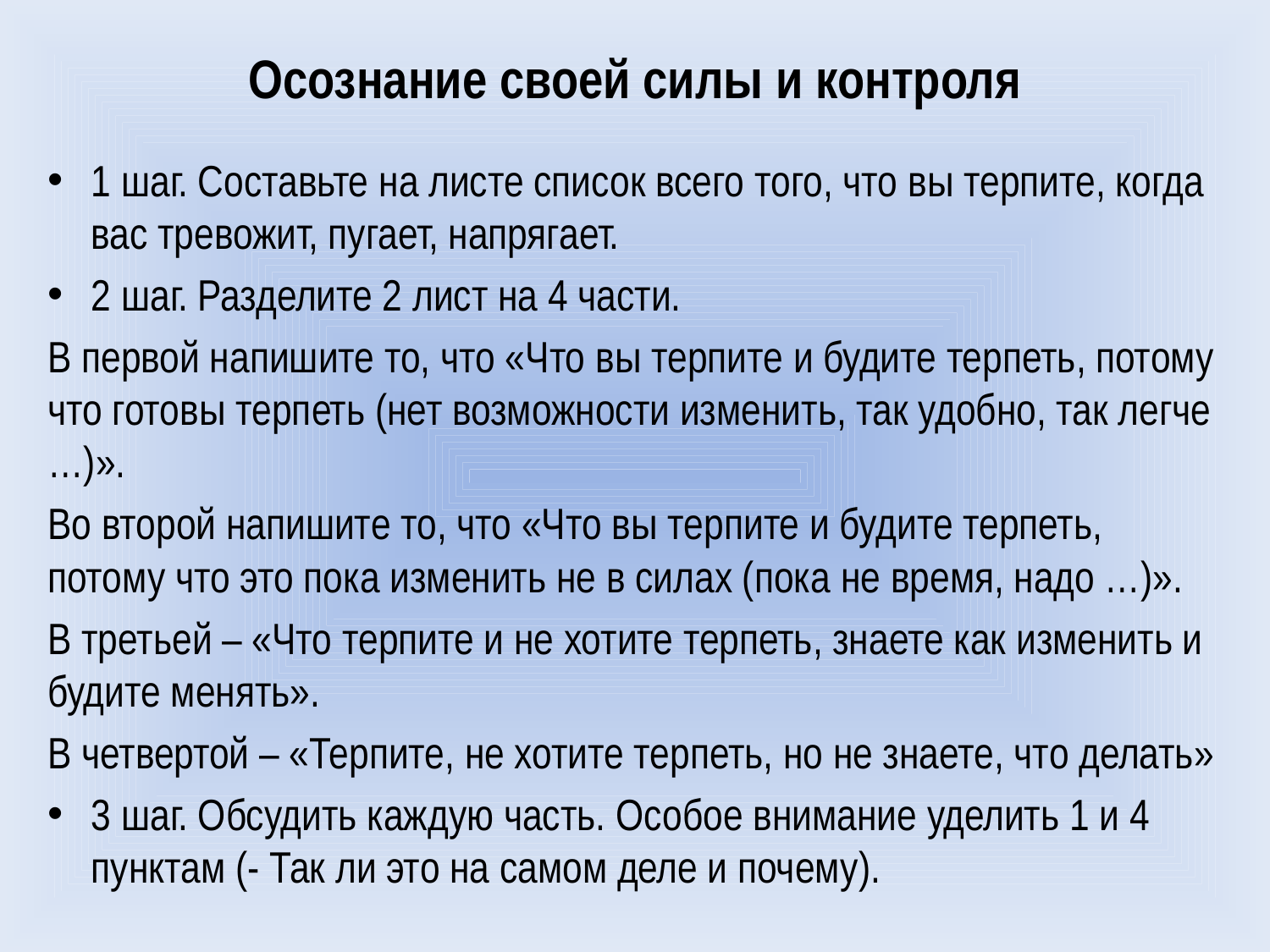

# Осознание своей силы и контроля
1 шаг. Составьте на листе список всего того, что вы терпите, когда вас тревожит, пугает, напрягает.
2 шаг. Разделите 2 лист на 4 части.
В первой напишите то, что «Что вы терпите и будите терпеть, потому что готовы терпеть (нет возможности изменить, так удобно, так легче …)».
Во второй напишите то, что «Что вы терпите и будите терпеть, потому что это пока изменить не в силах (пока не время, надо …)».
В третьей – «Что терпите и не хотите терпеть, знаете как изменить и будите менять».
В четвертой – «Терпите, не хотите терпеть, но не знаете, что делать»
3 шаг. Обсудить каждую часть. Особое внимание уделить 1 и 4 пунктам (- Так ли это на самом деле и почему).